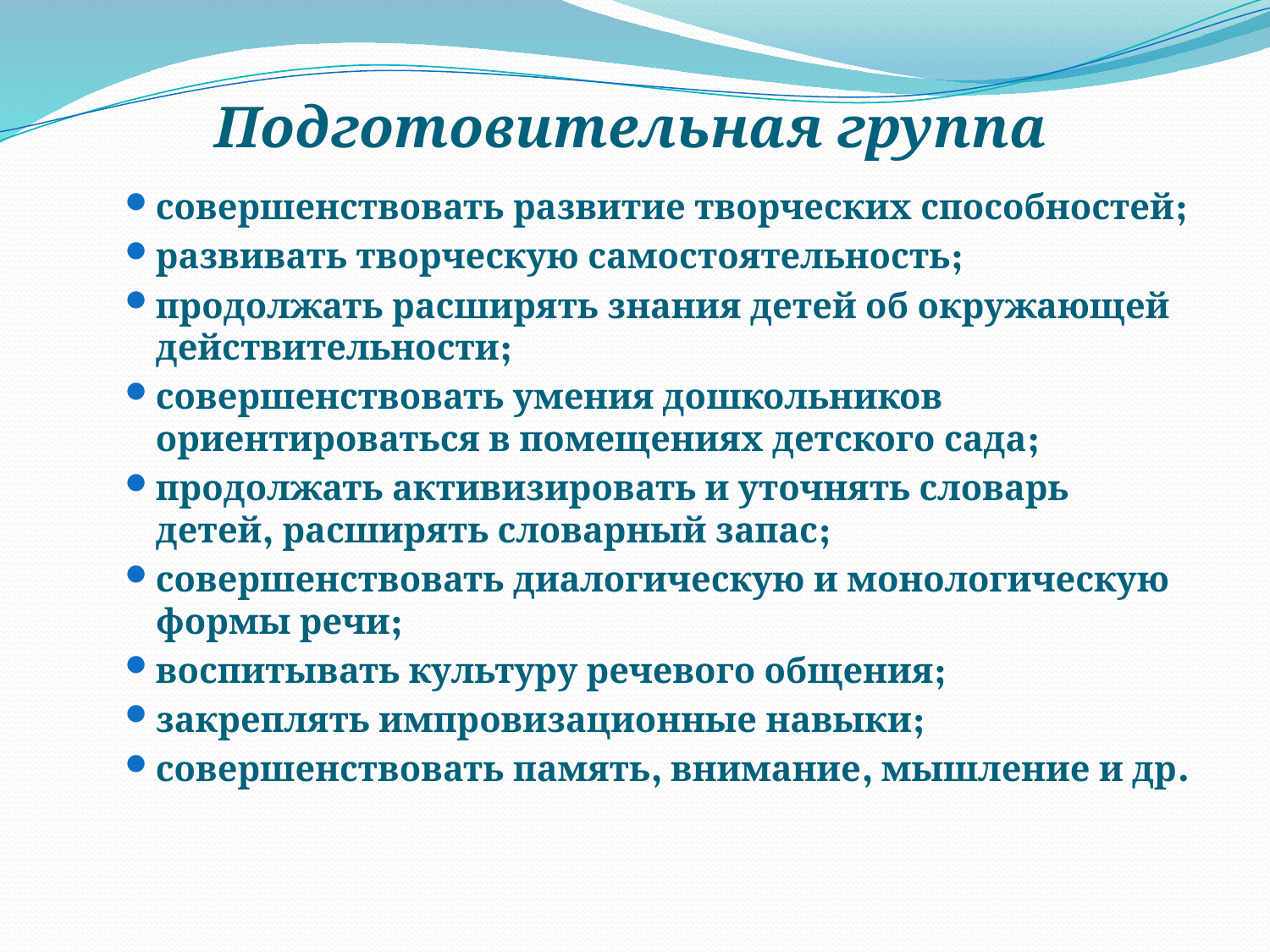

# Подготовительная группа
совершенствовать развитие творческих способностей;
развивать творческую самостоятельность;
продолжать расширять знания детей об окружающей действительности;
совершенствовать умения дошкольников ориентироваться в помещениях детского сада;
продолжать активизировать и уточнять словарь детей, расширять словарный запас;
совершенствовать диалогическую и монологическую формы речи;
воспитывать культуру речевого общения;
закреплять импровизационные навыки;
совершенствовать память, внимание, мышление и др.